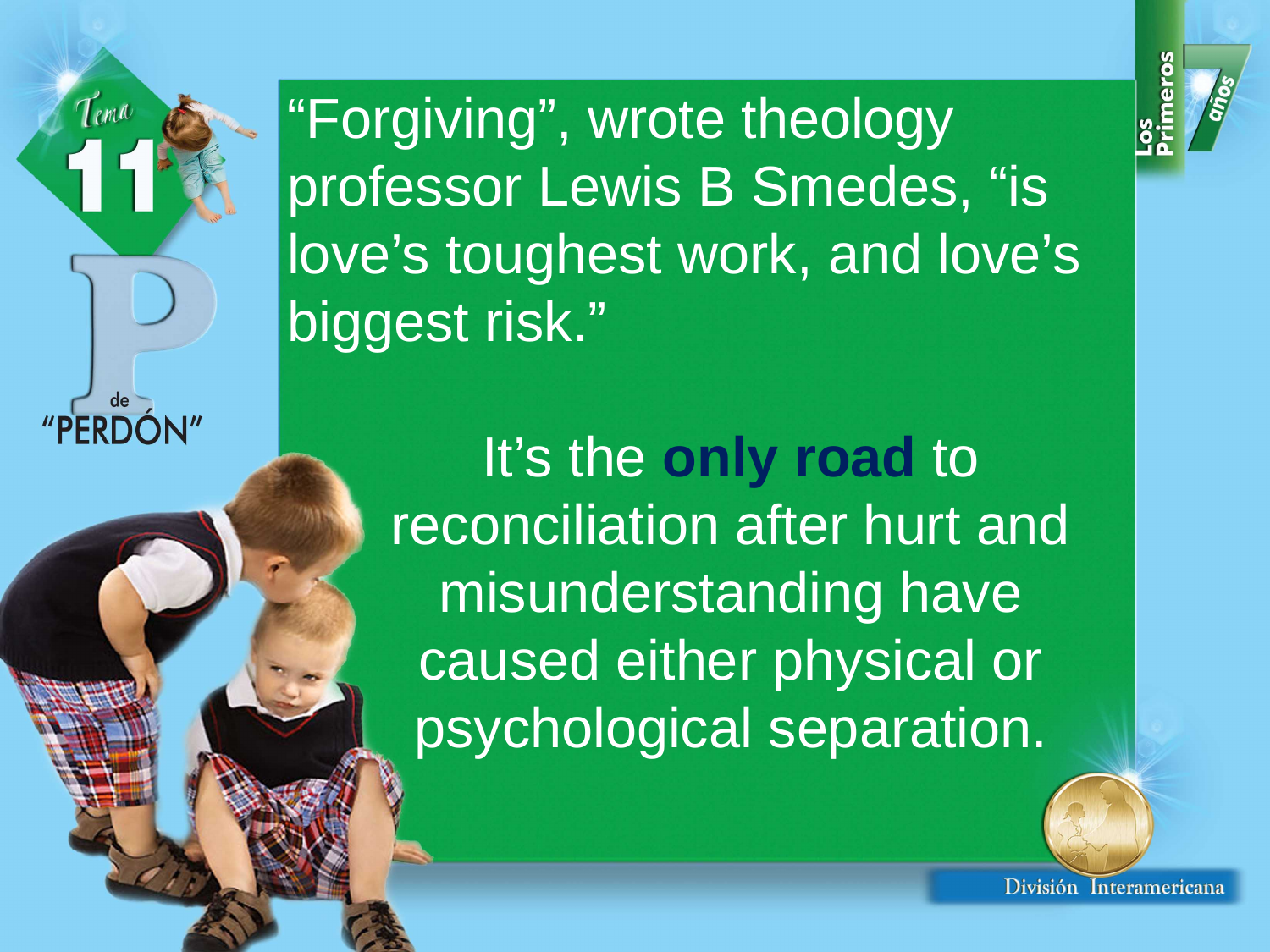

“Forgiving”, wrote theology professor Lewis B Smedes, “is love’s toughest work, and love’s biggest risk.”

It’s the only road to reconciliation after hurt and misunderstanding have caused either physical or psychological separation.